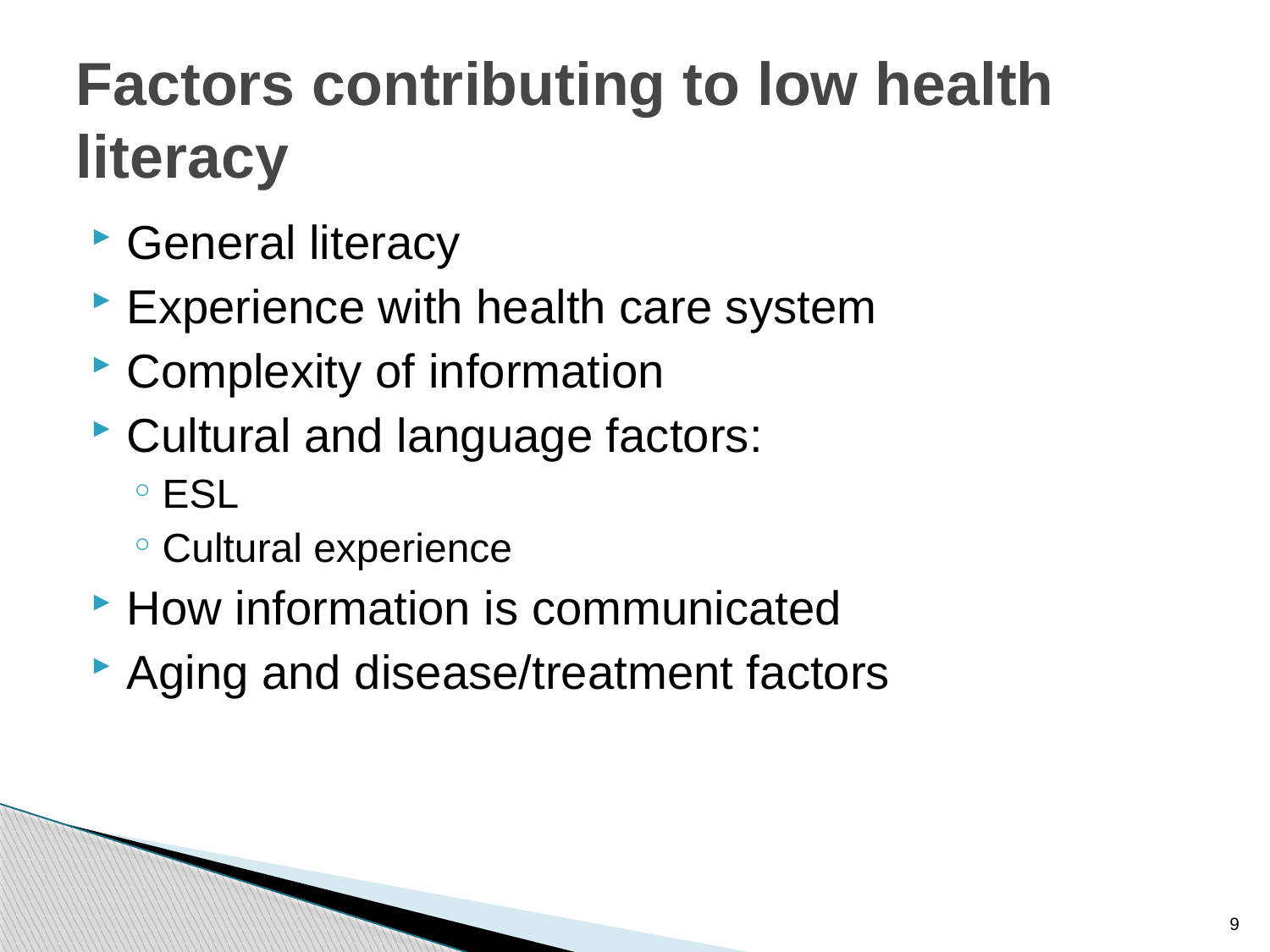

# Factors contributing to low health literacy
General literacy
Experience with health care system
Complexity of information
Cultural and language factors:
ESL
Cultural experience
How information is communicated
Aging and disease/treatment factors
9